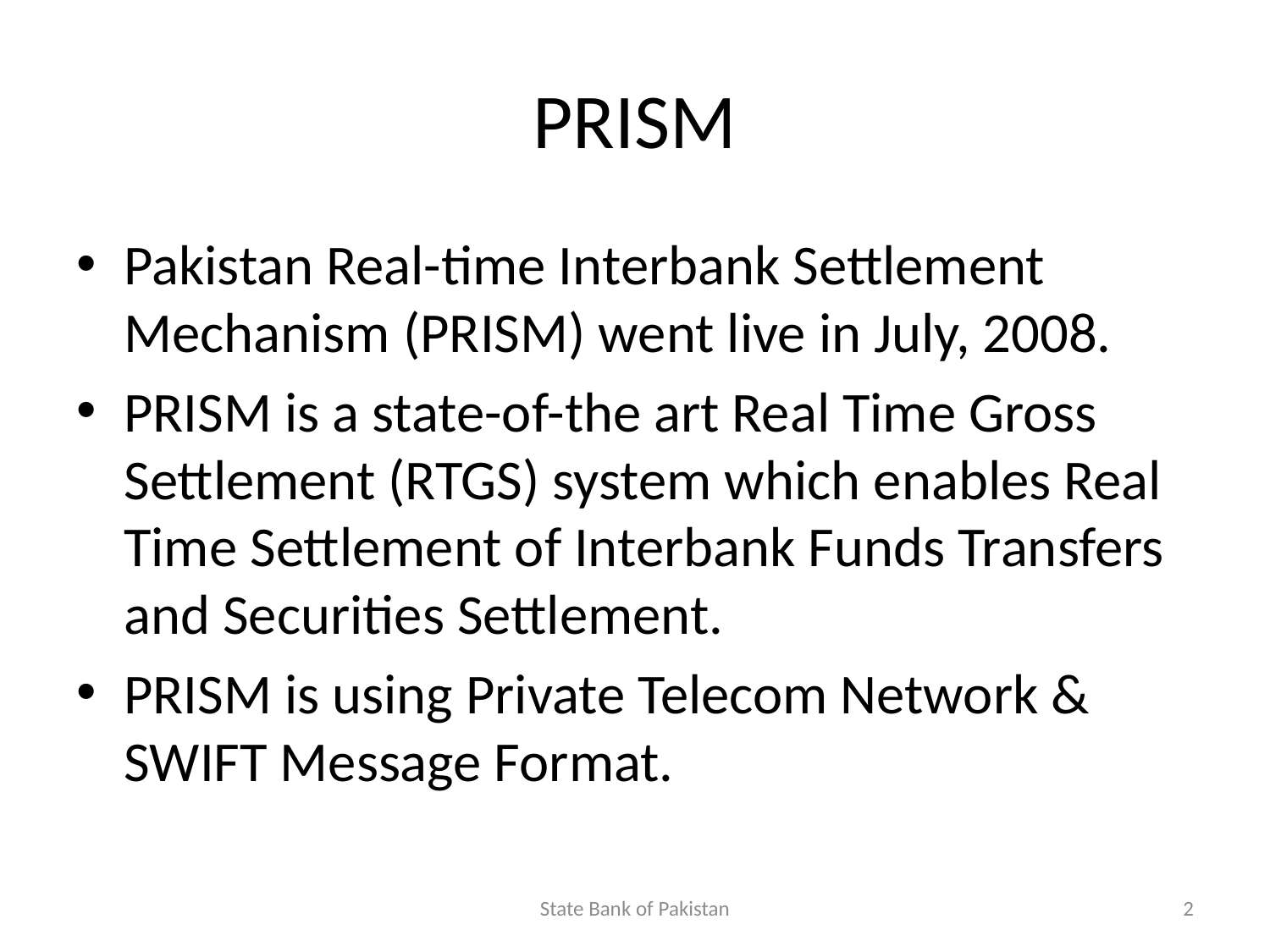

# PRISM
Pakistan Real-time Interbank Settlement Mechanism (PRISM) went live in July, 2008.
PRISM is a state-of-the art Real Time Gross Settlement (RTGS) system which enables Real Time Settlement of Interbank Funds Transfers and Securities Settlement.
PRISM is using Private Telecom Network & SWIFT Message Format.
State Bank of Pakistan
2